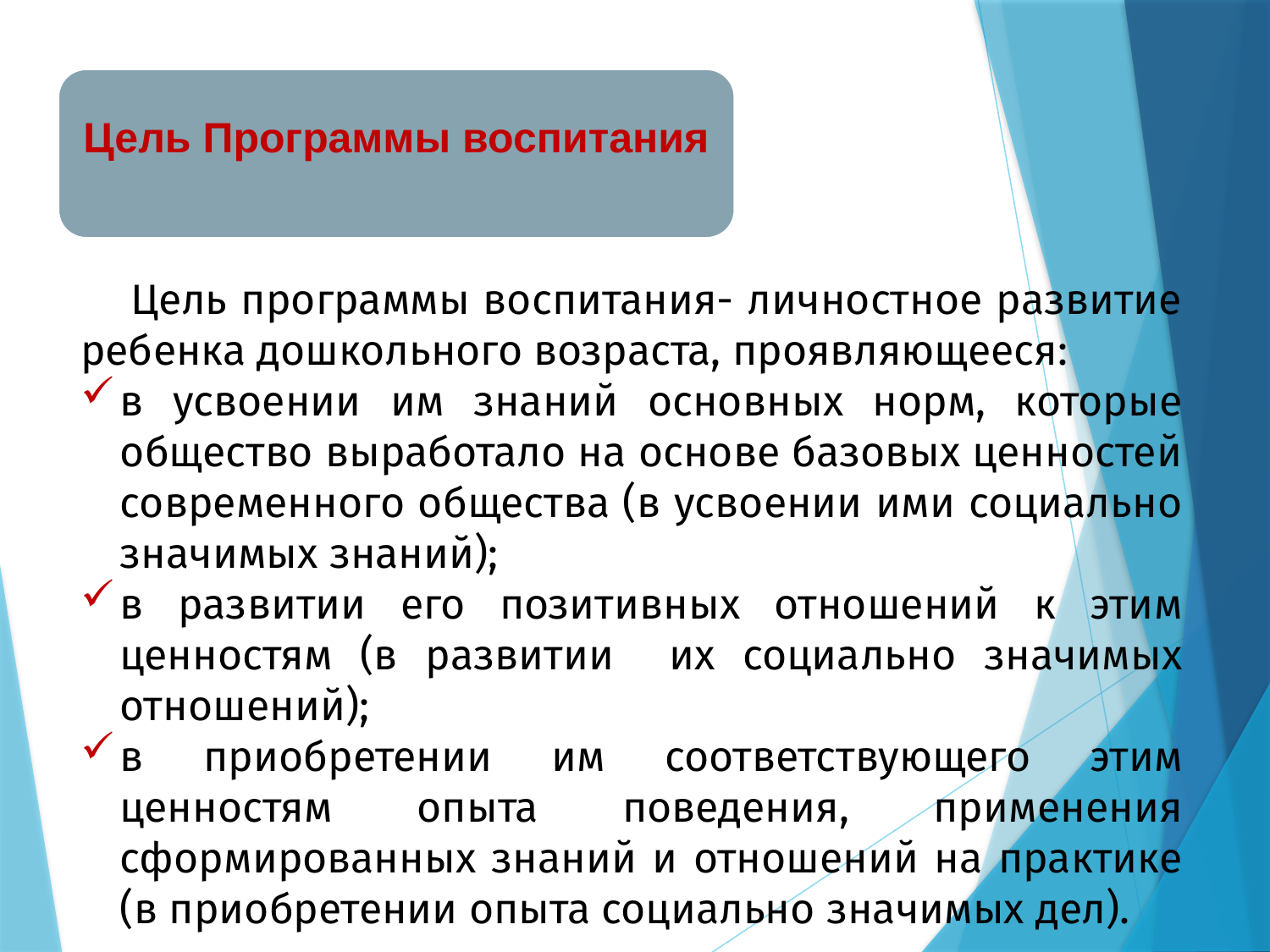

Цель Программы воспитания
Цель программы воспитания- личностное развитие ребенка дошкольного возраста, проявляющееся:
в усвоении им знаний основных норм, которые общество выработало на основе базовых ценностей современного общества (в усвоении ими социально значимых знаний);
в развитии его позитивных отношений к этим ценностям (в развитии  их социально значимых отношений);
в приобретении им соответствующего этим ценностям опыта поведения, применения сформированных знаний и отношений на практике (в приобретении опыта социально значимых дел).